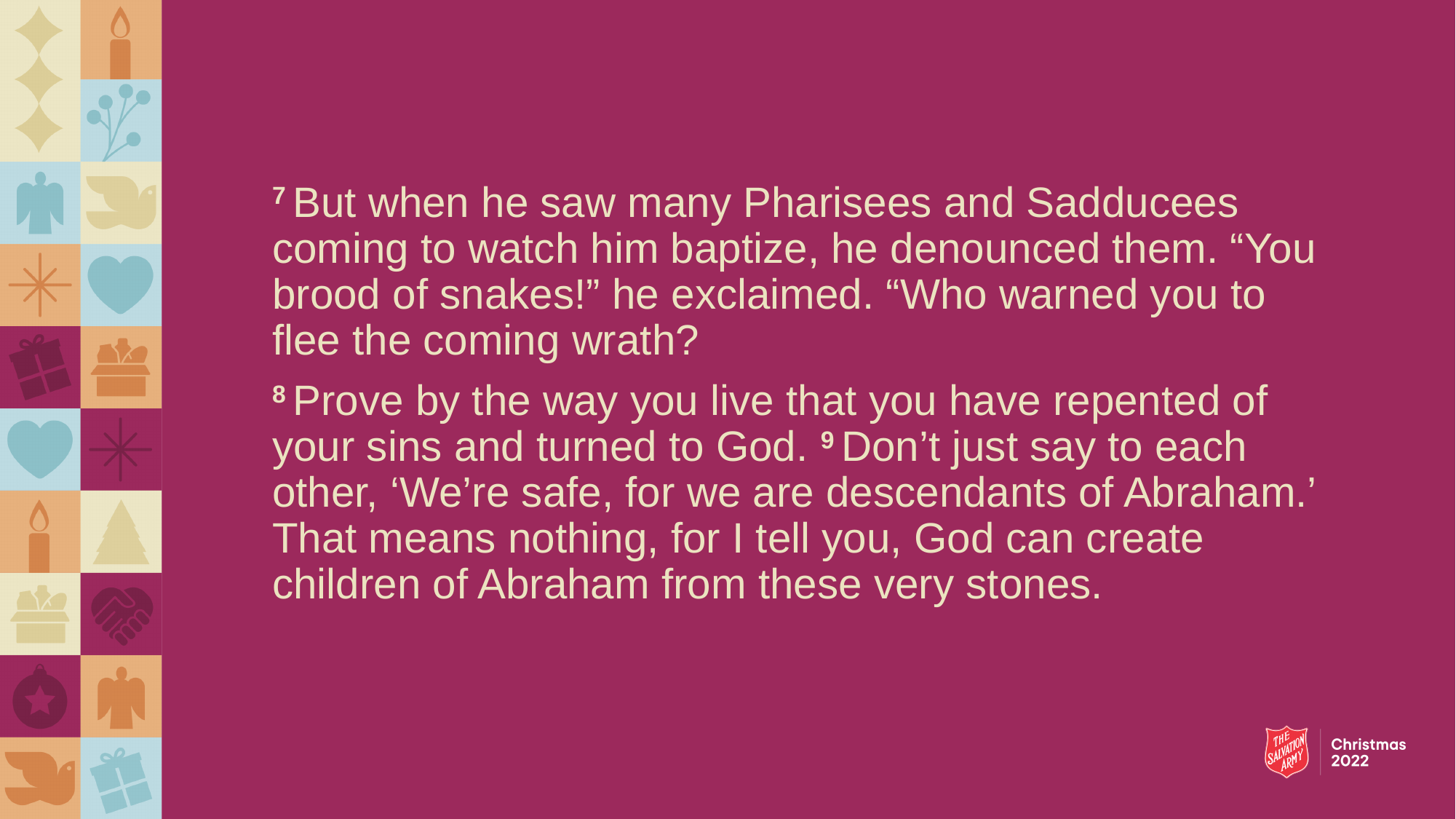

7 But when he saw many Pharisees and Sadducees coming to watch him baptize, he denounced them. “You brood of snakes!” he exclaimed. “Who warned you to flee the coming wrath?
8 Prove by the way you live that you have repented of your sins and turned to God. 9 Don’t just say to each other, ‘We’re safe, for we are descendants of Abraham.’ That means nothing, for I tell you, God can create children of Abraham from these very stones.